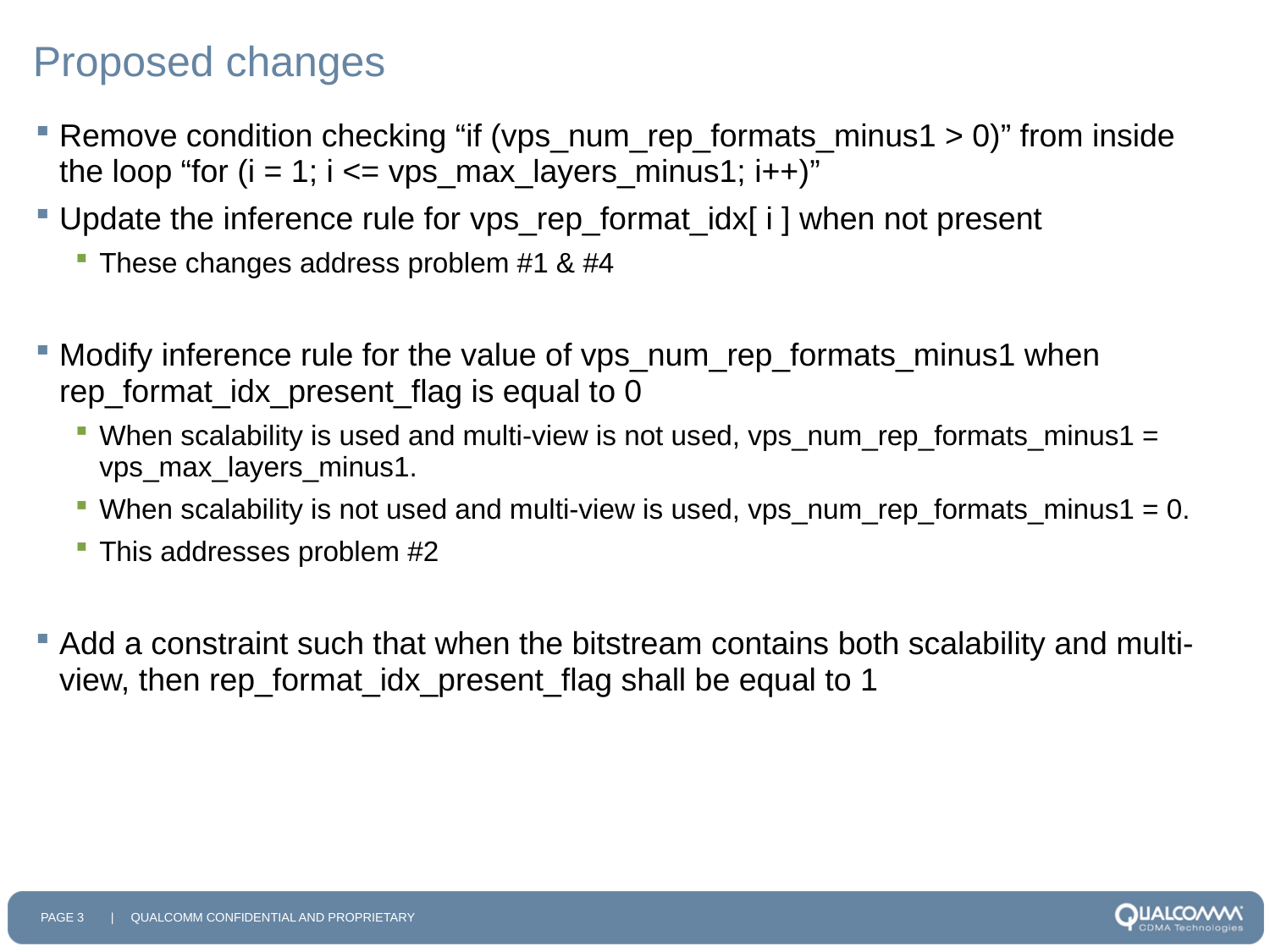

# Proposed changes
Remove condition checking “if (vps_num_rep_formats_minus1 > 0)” from inside the loop “for (i = 1; i <= vps_max_layers_minus1; i++)”
Update the inference rule for vps_rep_format_idx[ i ] when not present
These changes address problem #1 & #4

Modify inference rule for the value of vps_num_rep_formats_minus1 when rep_format_idx_present_flag is equal to 0
When scalability is used and multi-view is not used, vps_num_rep_formats_minus1 = vps_max_layers_minus1.
When scalability is not used and multi-view is used, vps_num_rep_formats_minus1 = 0.
This addresses problem #2

Add a constraint such that when the bitstream contains both scalability and multi-view, then rep_format_idx_present_flag shall be equal to 1